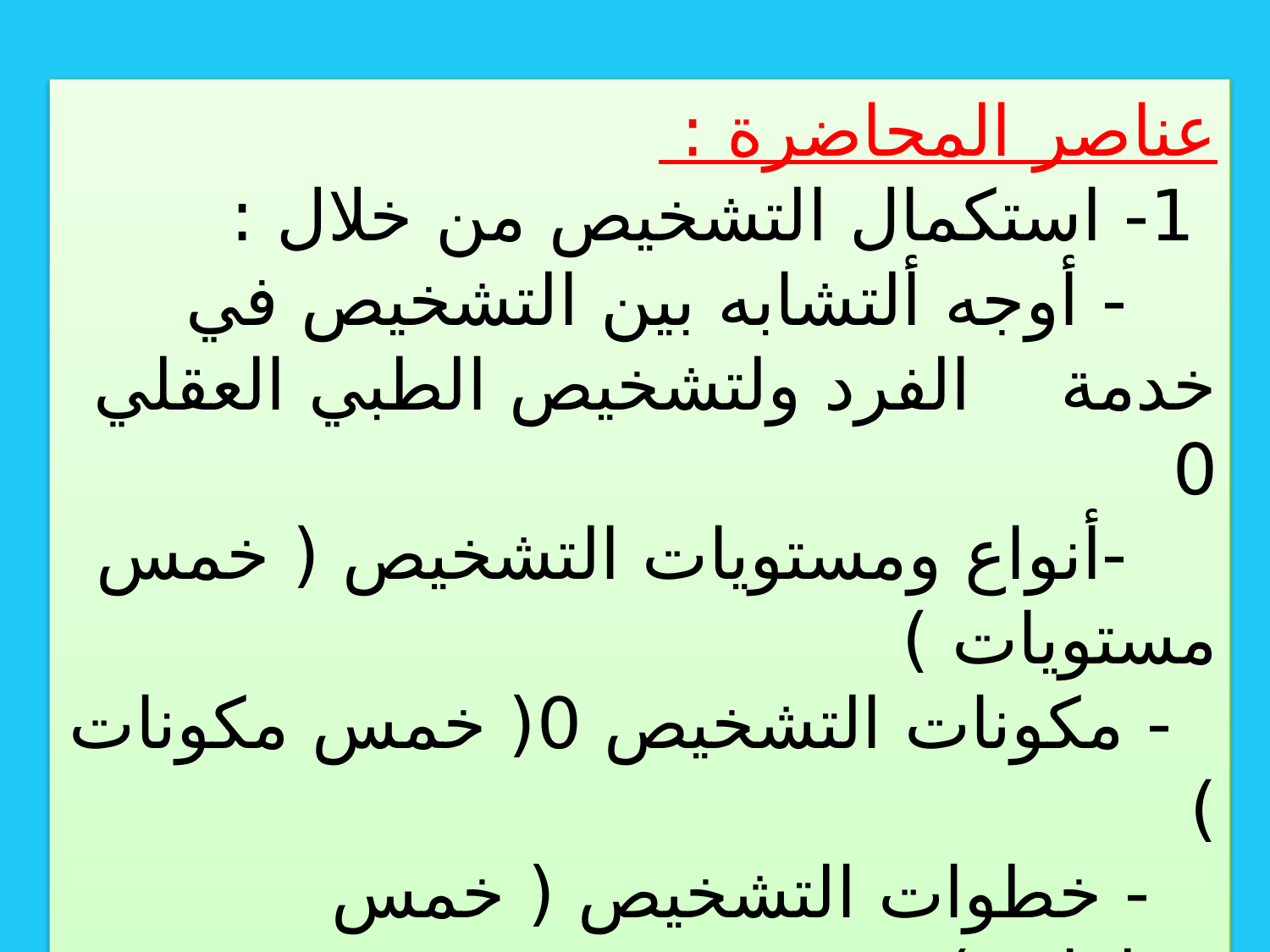

عناصر المحاضرة :
 1- استكمال التشخيص من خلال :
    - أوجه ألتشابه بين التشخيص في خدمة    الفرد ولتشخيص الطبي العقلي 0
    -أنواع ومستويات التشخيص ( خمس مستويات )
  - مكونات التشخيص 0( خمس مكونات )
   - خطوات التشخيص ( خمس خطوات )